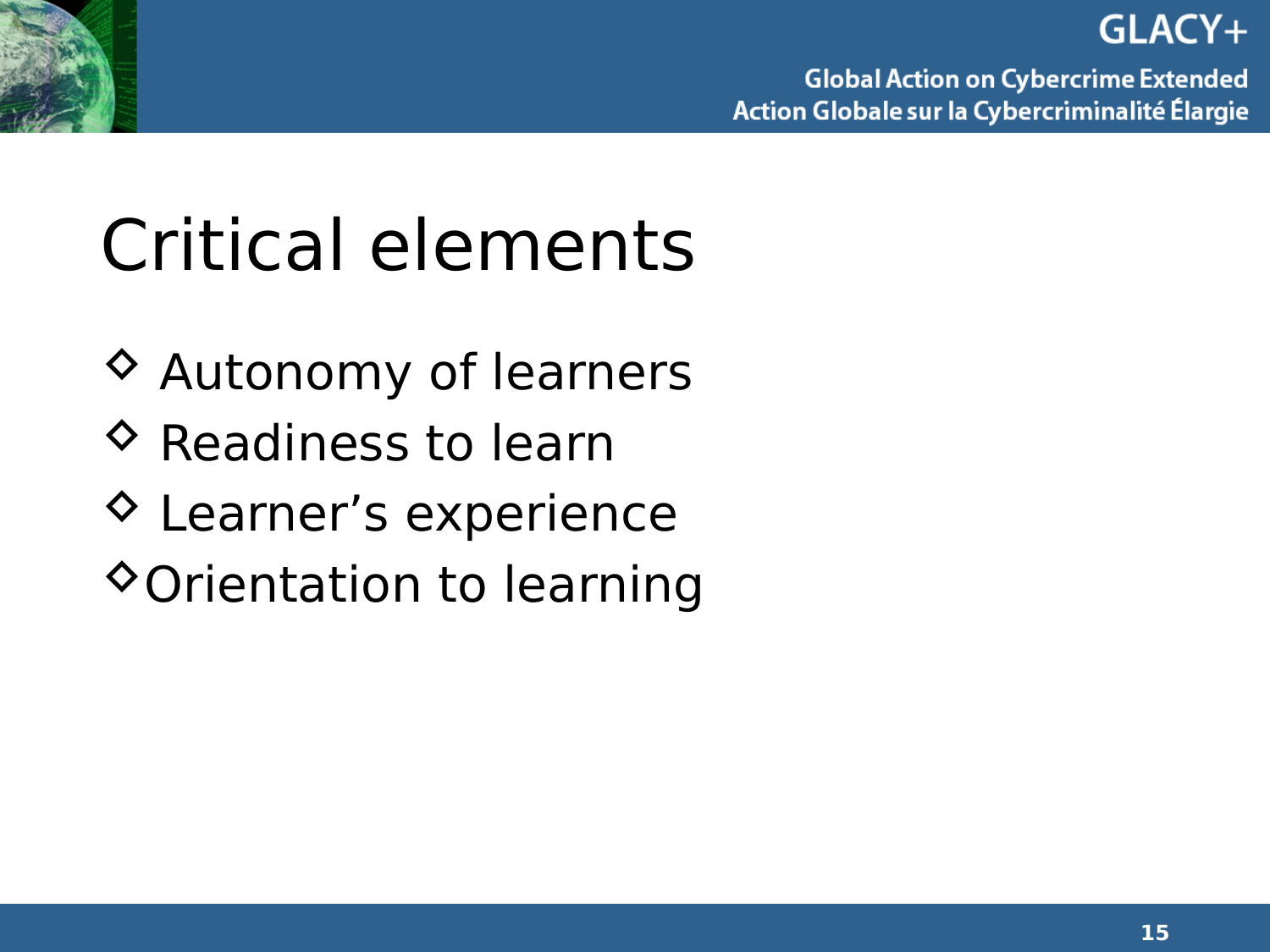

# Critical elements
 Autonomy of learners
 Readiness to learn
 Learner’s experience
Orientation to learning

15